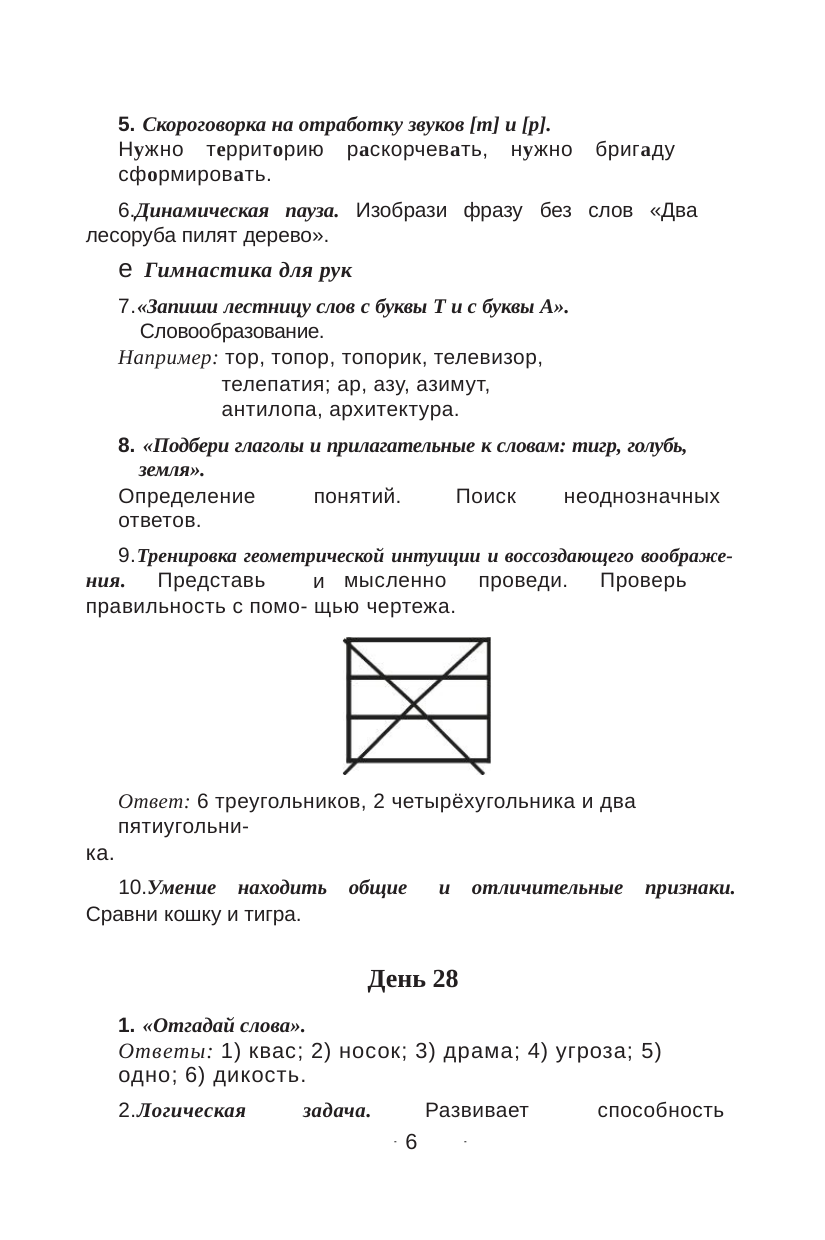

рассуждать и анали- зировать.
5. Скороговорка на отработку звуков [т] и [р].
Нужно территорию раскорчевать, нужно бригаду
сформировать.
Ответ: 3.
6.Динамическая пауза. Изобрази фразу без слов «Два
лесоруба пилят дерево».
e Гимнастика для рук
7.«Запиши лестницу слов с буквы Т и с буквы А».
Словообразование.
Например: тор, топор, топорик, телевизор,
телепатия; ар, азу, азимут,
антилопа, архитектура.
8. «Подбери глаголы и прилагательные к словам: тигр, голубь,
земля».
Определение
ответов.
понятий.
Поиск
неоднозначных
9.Тренировка геометрической интуиции и воссоздающего воображе-
ния. Представь мысленно проведи. Проверь
правильность с помо- щью чертежа.
и

Ответ: 6 треугольников, 2 четырёхугольника и два
пятиугольни-
ка.
10.Умение находить общие
и
отличительные признаки.
Сравни кошку и тигра.
День 28
1. «Отгадай слова».
Ответы: 1) квас; 2) носок; 3) драма; 4) угроза; 5)
одно; 6) дикость.
Развивает
способность
2.Логическая
задача.
6